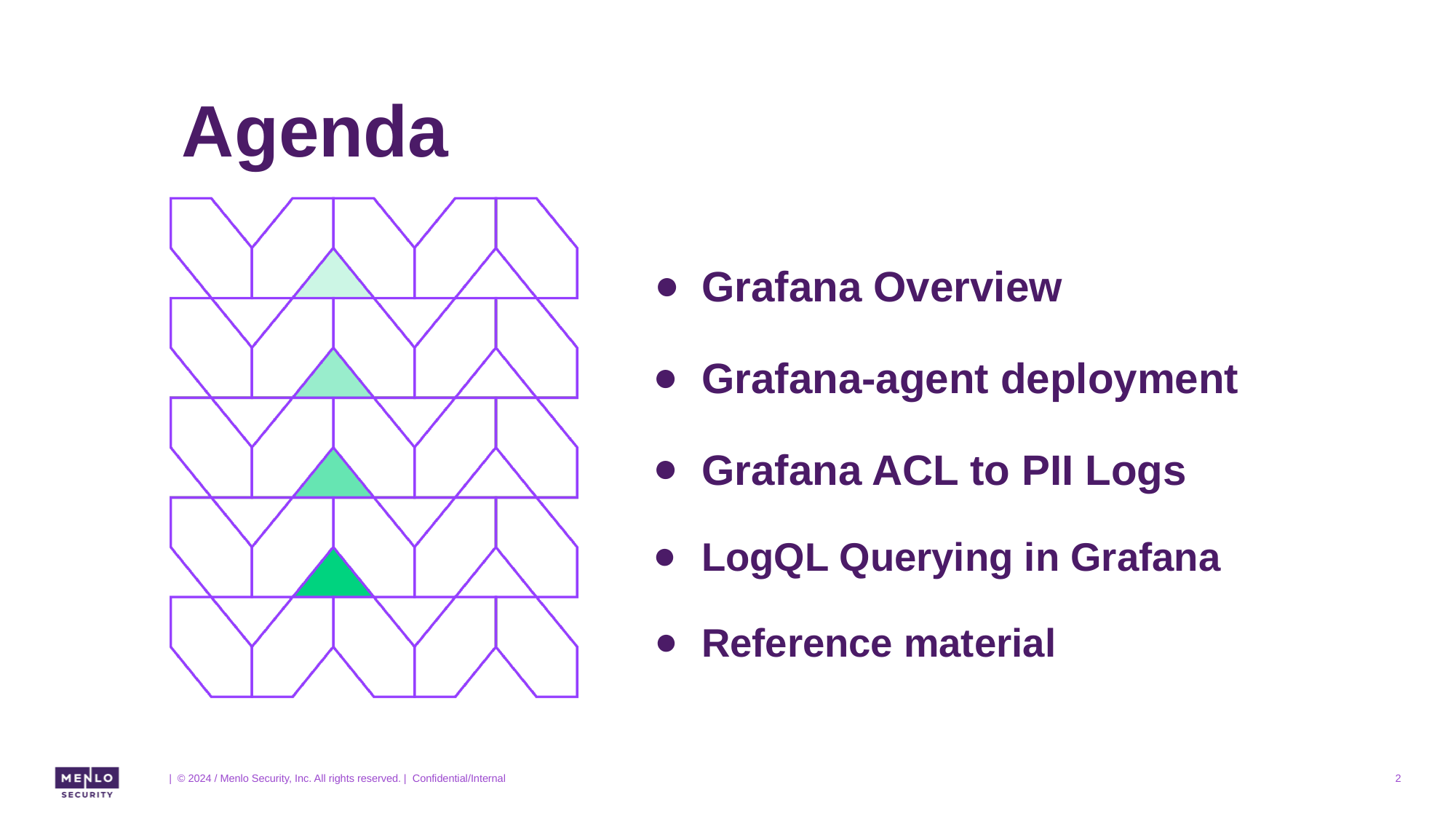

Agenda

Grafana Overview
Grafana-agent deployment
Grafana ACL to PII Logs
LogQL Querying in Grafana
Reference material
|  © 2024 / Menlo Security, Inc. All rights reserved. |  Confidential/Internal
2